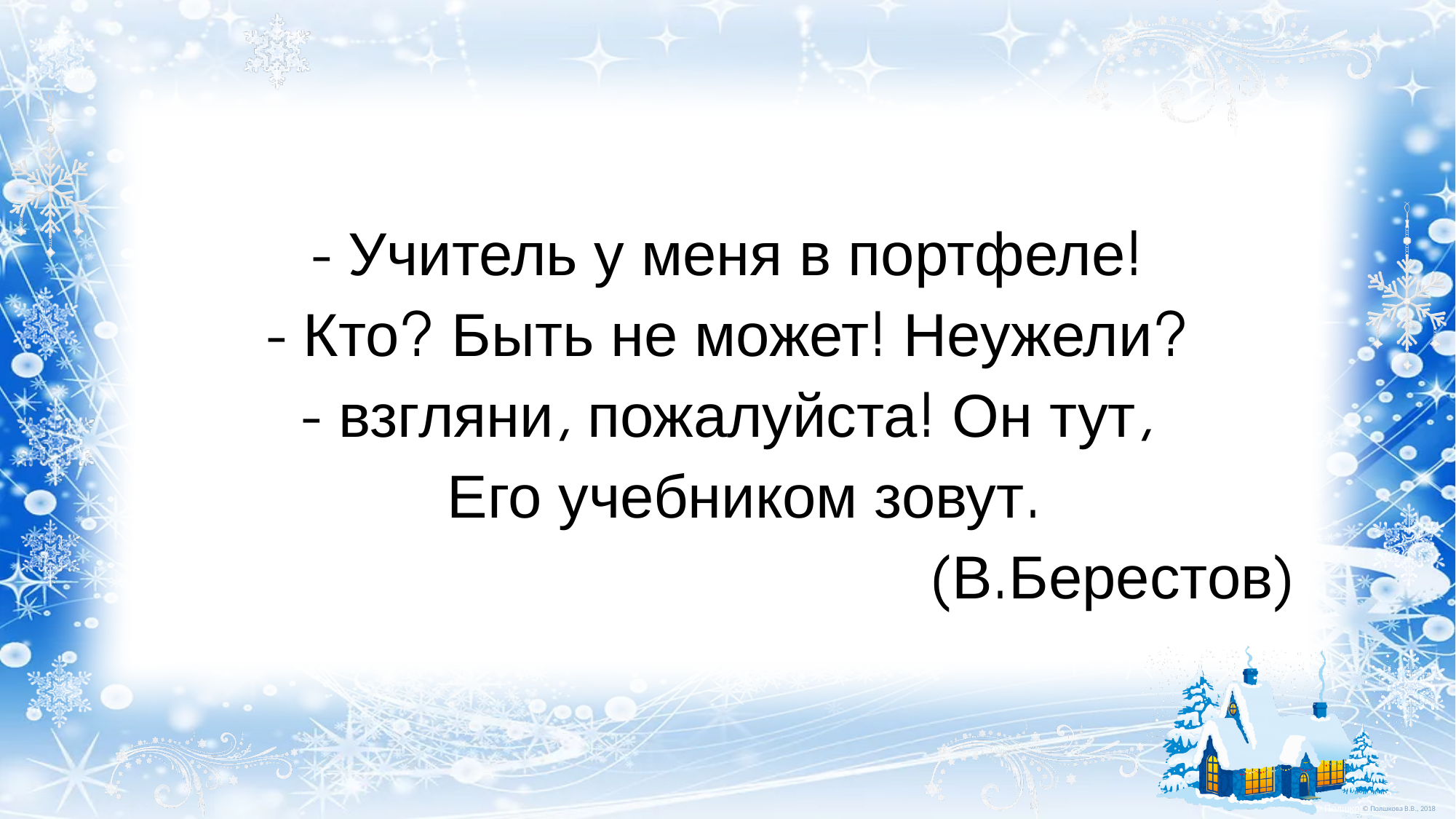

#
- Учитель у меня в портфеле!
- Кто? Быть не может! Неужели?
- взгляни, пожалуйста! Он тут,
  Его учебником зовут.
                                              (В.Берестов)